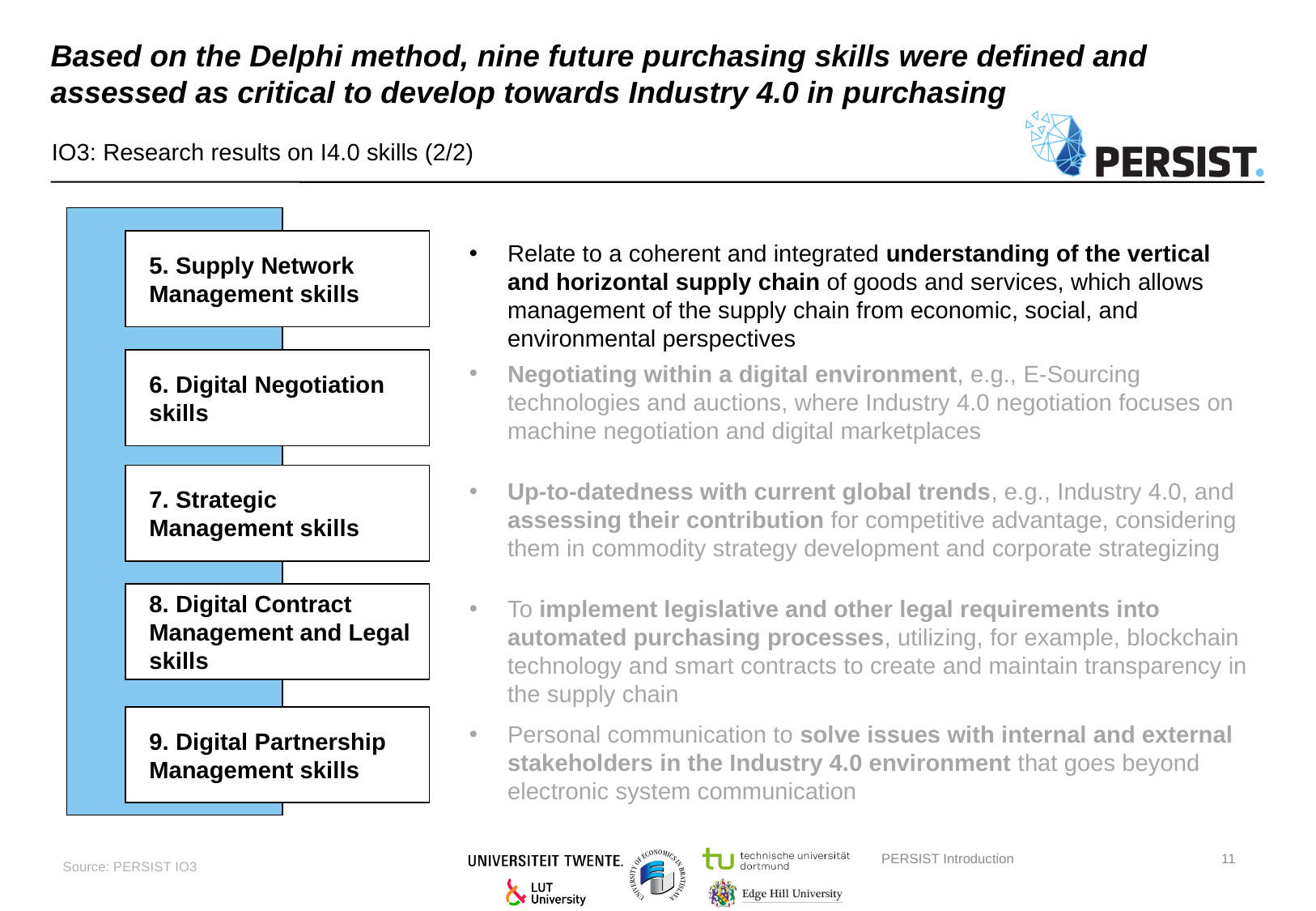

# Based on the Delphi method, nine future purchasing skills were defined and assessed as critical to develop towards Industry 4.0 in purchasing
IO3: Research results on I4.0 skills (2/2)

5. Supply Network Management skills
Relate to a coherent and integrated understanding of the vertical and horizontal supply chain of goods and services, which allows management of the supply chain from economic, social, and environmental perspectives
6. Digital Negotiation skills
Negotiating within a digital environment, e.g., E-Sourcing technologies and auctions, where Industry 4.0 negotiation focuses on machine negotiation and digital marketplaces
7. Strategic Management skills
Up-to-datedness with current global trends, e.g., Industry 4.0, and assessing their contribution for competitive advantage, considering them in commodity strategy development and corporate strategizing
8. Digital Contract Management and Legal skills
To implement legislative and other legal requirements into automated purchasing processes, utilizing, for example, blockchain technology and smart contracts to create and maintain transparency in the supply chain
9. Digital Partnership Management skills
Personal communication to solve issues with internal and external stakeholders in the Industry 4.0 environment that goes beyond electronic system communication
Source: PERSIST IO3